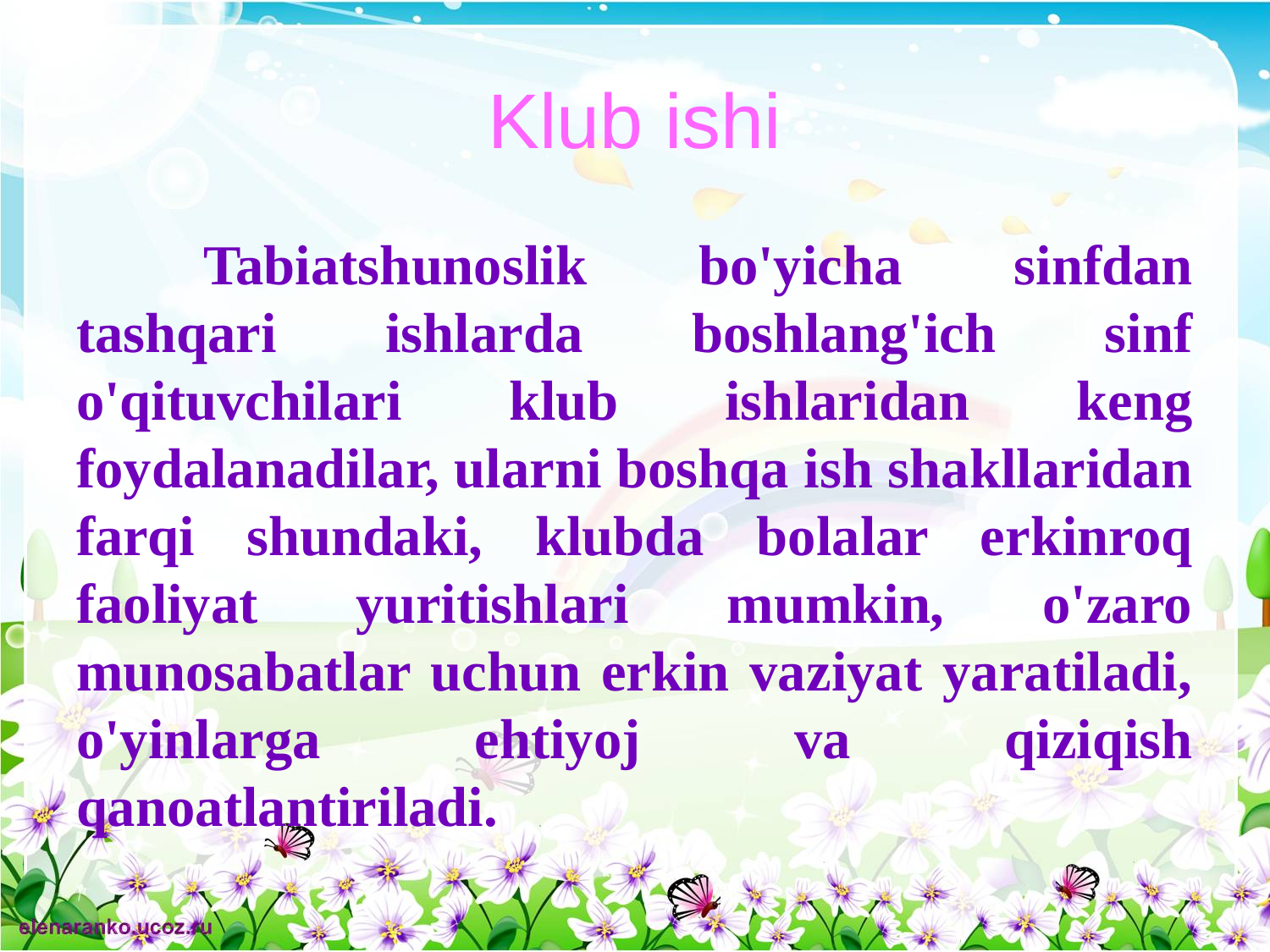

# Klub ishi
	Tabiatshunoslik bo'yicha sinfdan tashqari ishlarda boshlang'ich sinf o'qituvchilari klub ishlaridan keng foydalanadilar, ularni boshqa ish shakllaridan farqi shundaki, klubda bolalar erkinroq faoliyat yuritishlari mumkin, o'zaro munosabatlar uchun erkin vaziyat yaratiladi, o'yinlarga ehtiyoj va qiziqish qanoatlantiriladi.